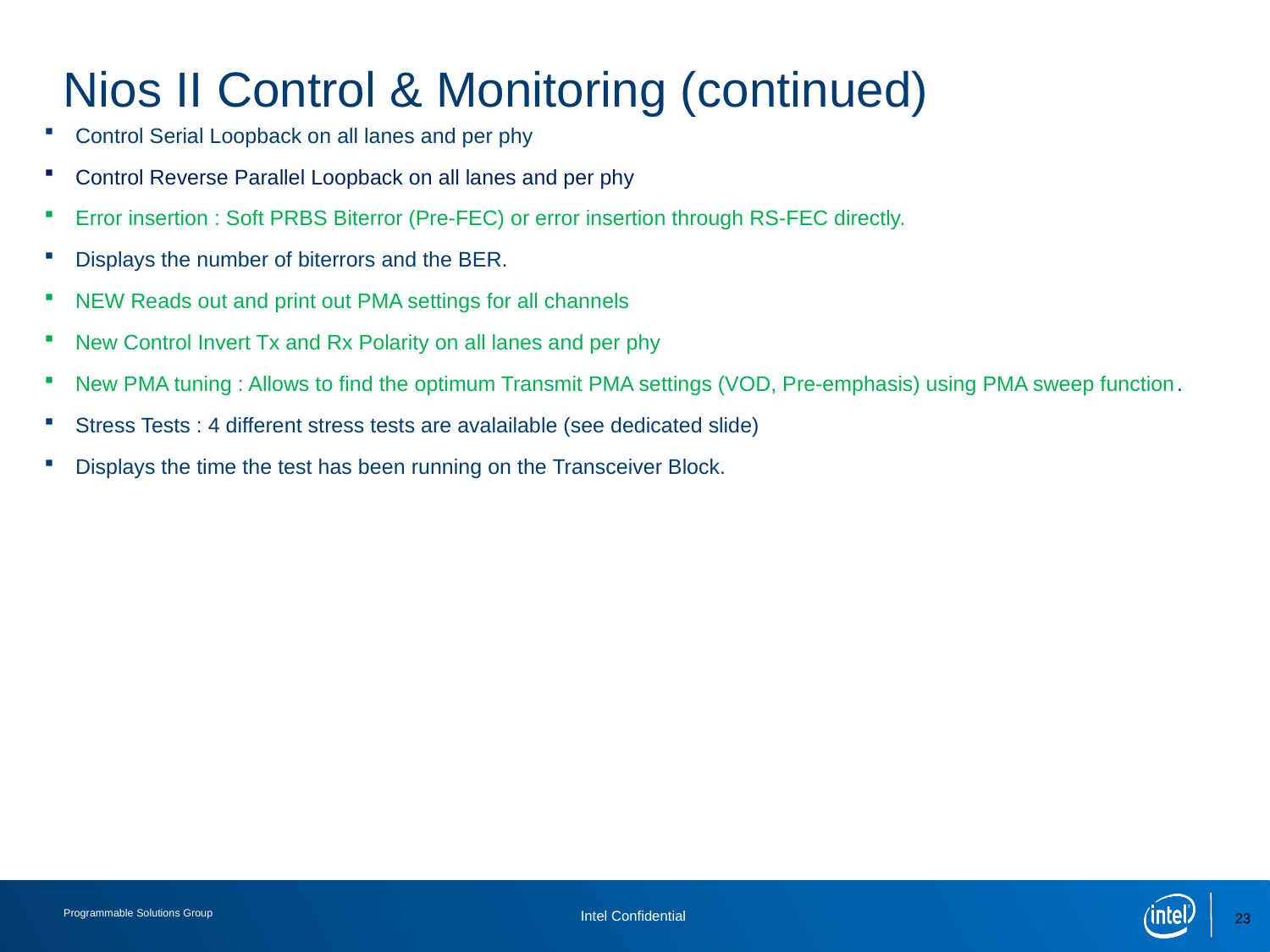

# Nios II Control & Monitoring (continued)
Control Serial Loopback on all lanes and per phy
Control Reverse Parallel Loopback on all lanes and per phy
Error insertion : Soft PRBS Biterror (Pre-FEC) or error insertion through RS-FEC directly.
Displays the number of biterrors and the BER.
NEW Reads out and print out PMA settings for all channels
New Control Invert Tx and Rx Polarity on all lanes and per phy
New PMA tuning : Allows to find the optimum Transmit PMA settings (VOD, Pre-emphasis) using PMA sweep function.
Stress Tests : 4 different stress tests are avalailable (see dedicated slide)
Displays the time the test has been running on the Transceiver Block.

23